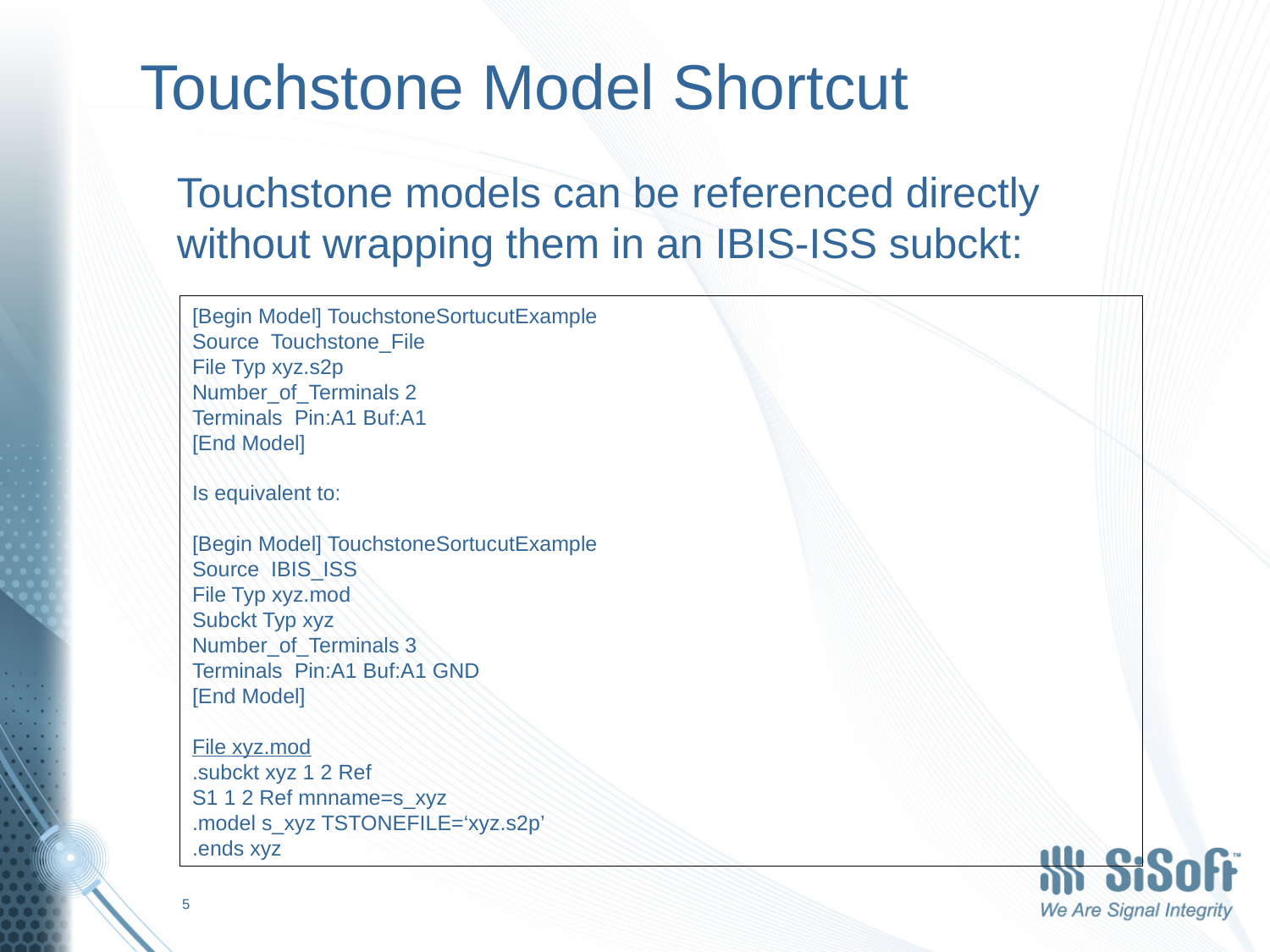

# Touchstone Model Shortcut
Touchstone models can be referenced directly without wrapping them in an IBIS-ISS subckt:
[Begin Model] TouchstoneSortucutExample
Source  Touchstone_File
File Typ xyz.s2p
Number_of_Terminals 2
Terminals  Pin:A1 Buf:A1
[End Model]

Is equivalent to:

[Begin Model] TouchstoneSortucutExample
Source  IBIS_ISS
File Typ xyz.mod
Subckt Typ xyz
Number_of_Terminals 3
Terminals  Pin:A1 Buf:A1 GND
[End Model]

File xyz.mod
.subckt xyz 1 2 Ref
S1 1 2 Ref mnname=s_xyz
.model s_xyz TSTONEFILE=‘xyz.s2p’
.ends xyz
5